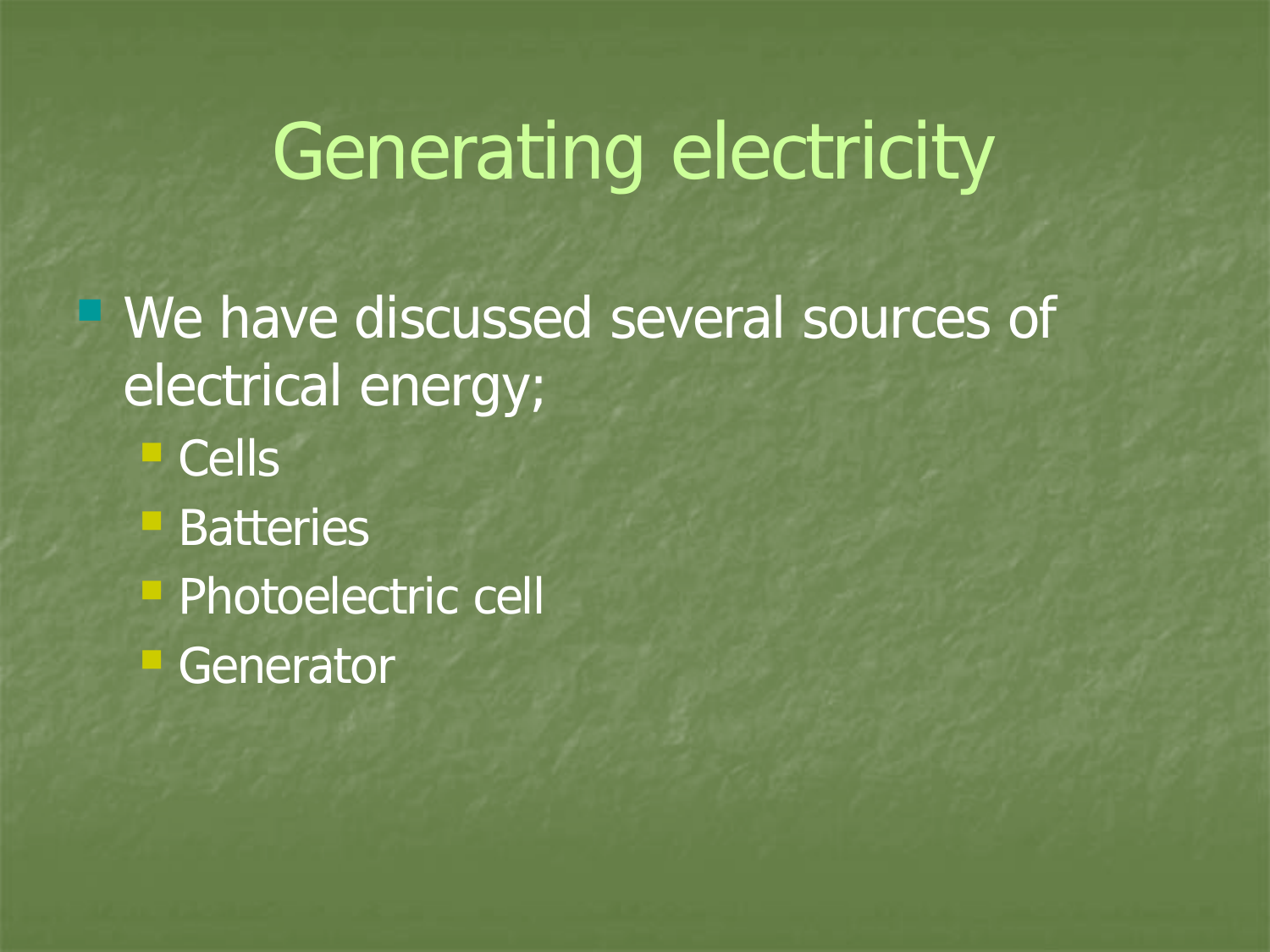

# Generating electricity
We have discussed several sources of electrical energy;
Cells
Batteries
Photoelectric cell
Generator